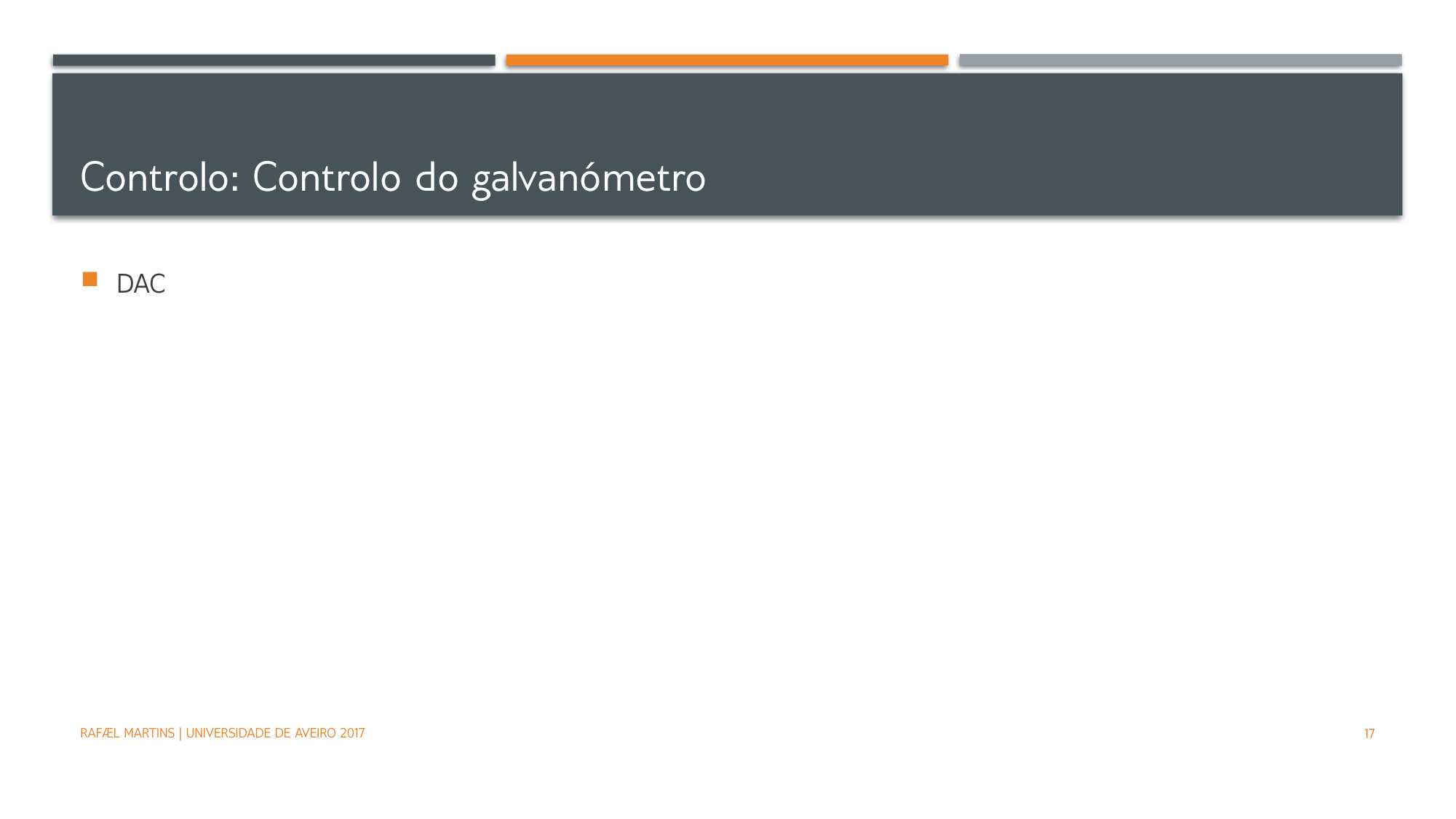

# Controlo: Controlo do galvanómetro
DAC
Rafael Martins | Universidade de Aveiro 2017
17